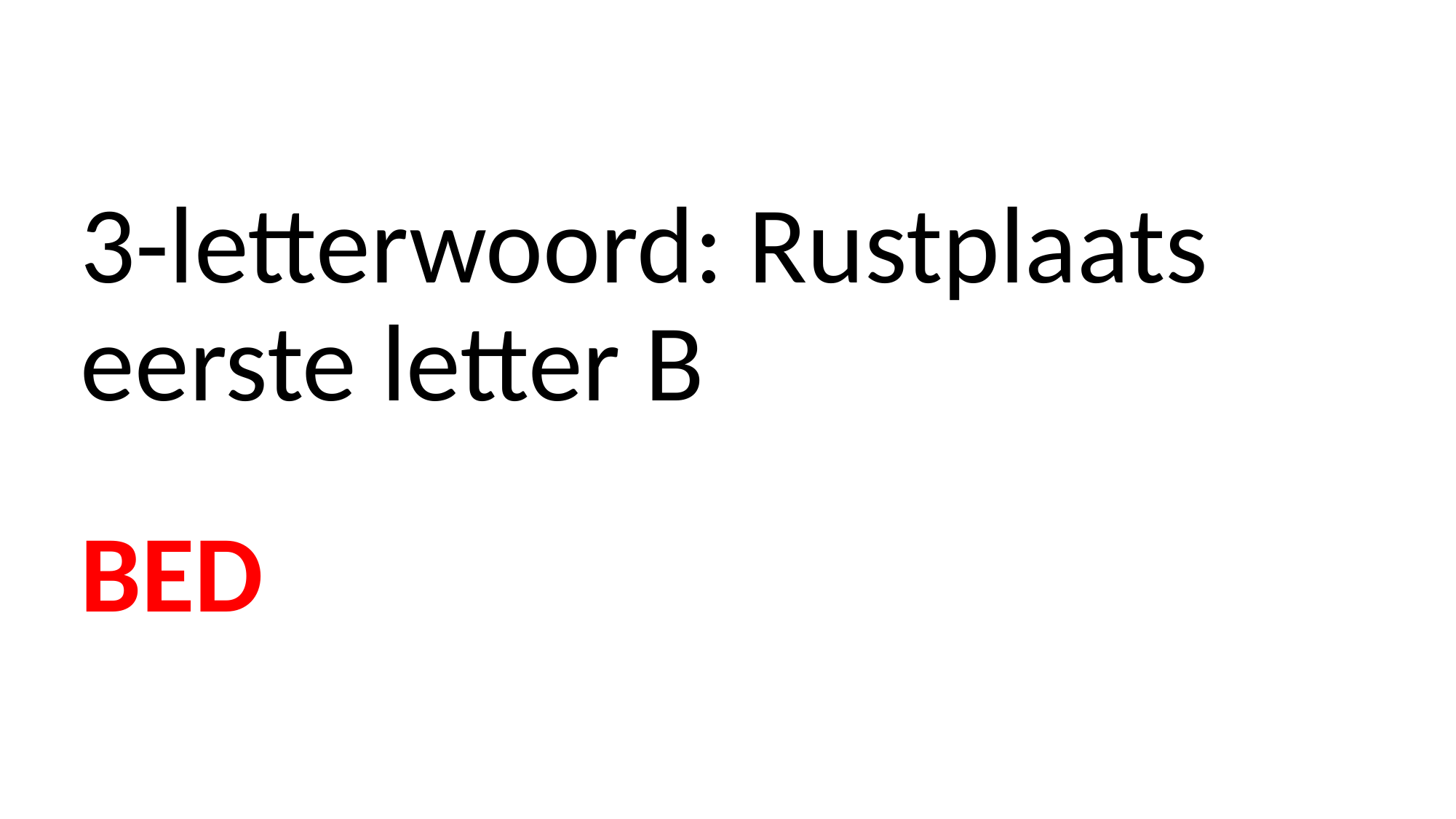

# 3-letterwoord: Rustplaats eerste letter B
BED